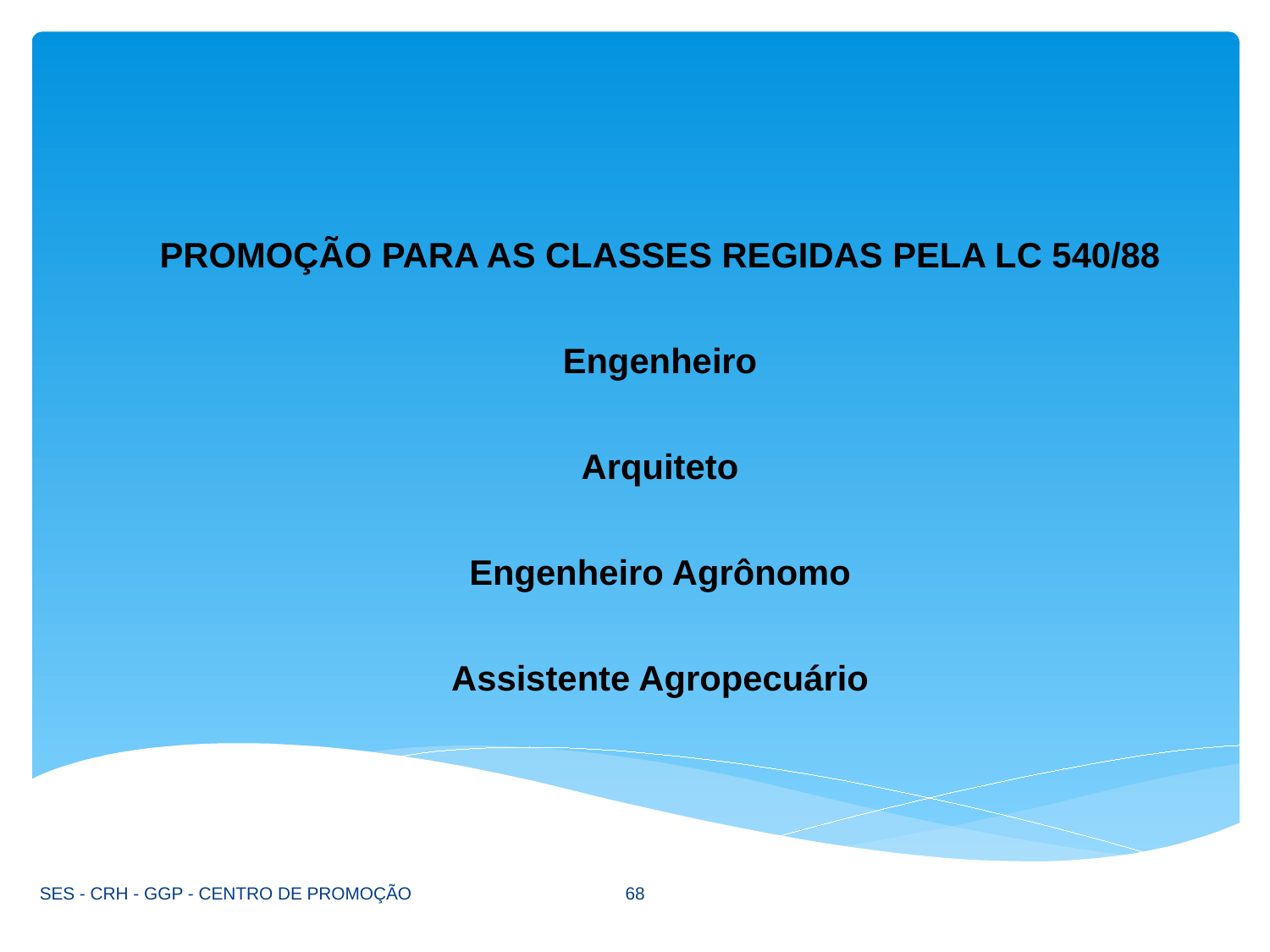

PROMOÇÃO PARA AS CLASSES REGIDAS PELA LC 540/88
Engenheiro
Arquiteto
Engenheiro Agrônomo
Assistente Agropecuário
68
SES - CRH - GGP - CENTRO DE PROMOÇÃO